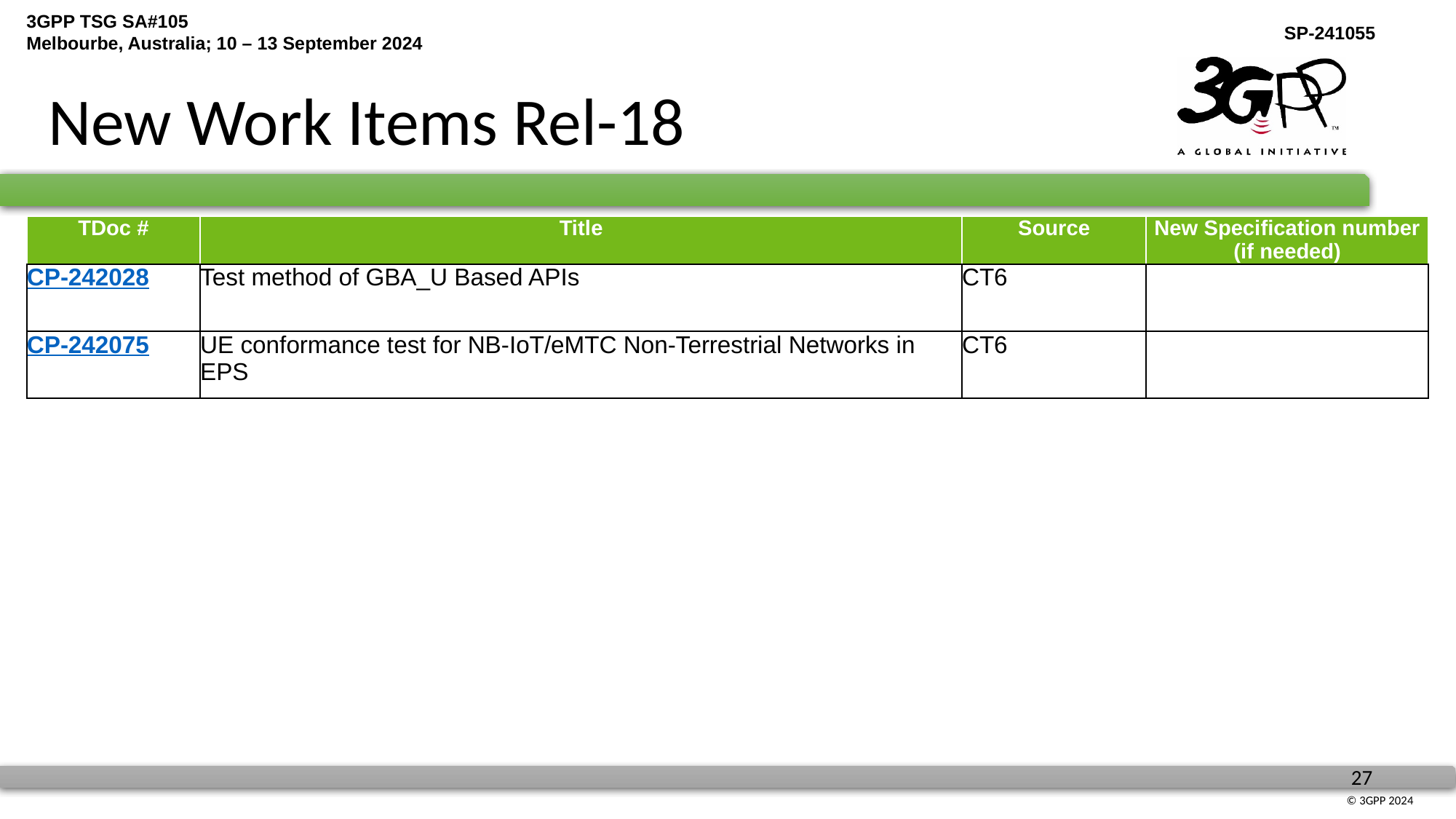

# New Work Items Rel-18
| TDoc # | Title | Source | New Specification number (if needed) |
| --- | --- | --- | --- |
| CP-242028 | Test method of GBA\_U Based APIs | CT6 |  |
| CP-242075 | UE conformance test for NB-IoT/eMTC Non-Terrestrial Networks in EPS | CT6 |  |